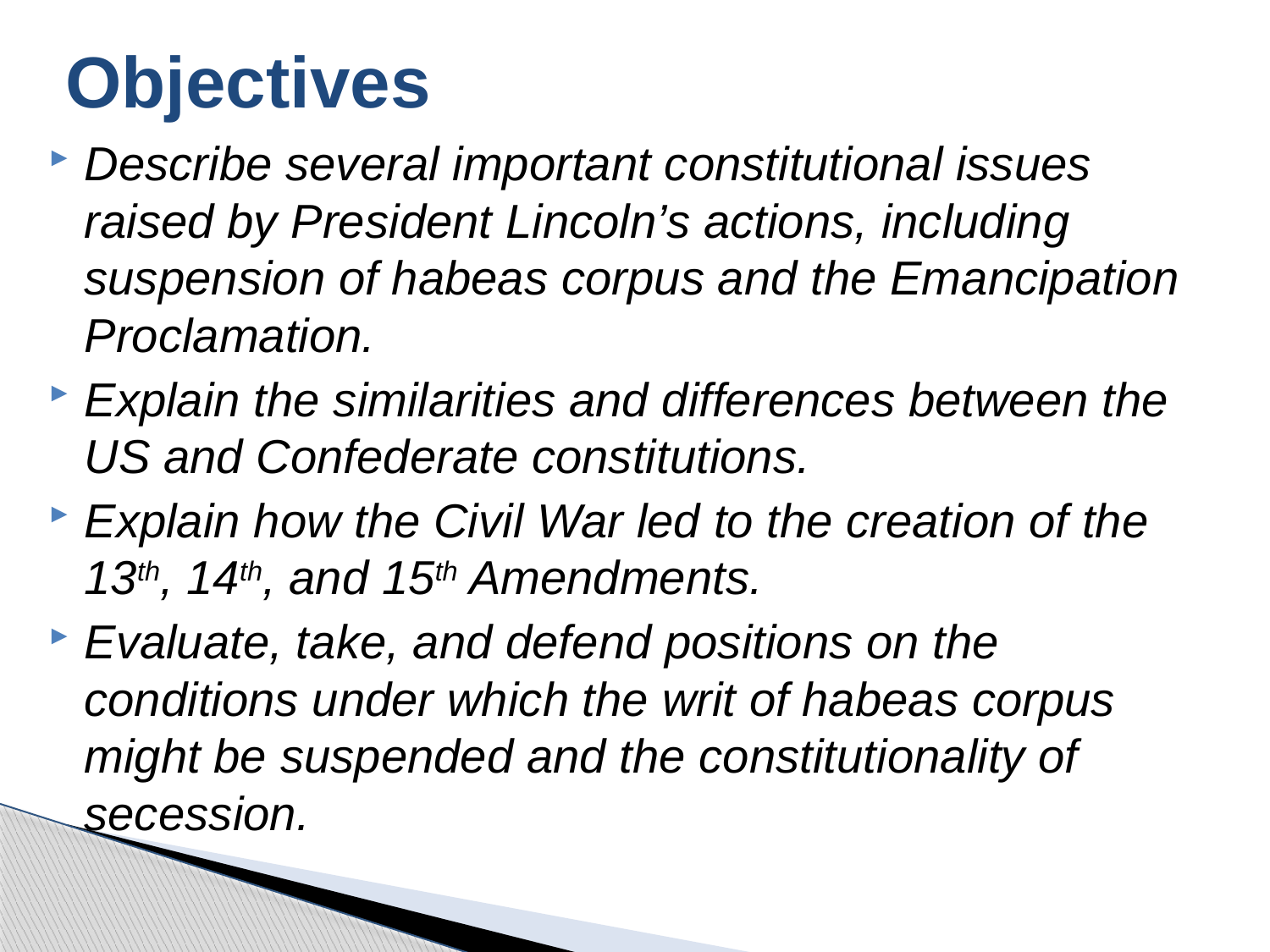

# Objectives
Describe several important constitutional issues raised by President Lincoln’s actions, including suspension of habeas corpus and the Emancipation Proclamation.
Explain the similarities and differences between the US and Confederate constitutions.
Explain how the Civil War led to the creation of the 13th, 14th, and 15th Amendments.
Evaluate, take, and defend positions on the conditions under which the writ of habeas corpus might be suspended and the constitutionality of secession.